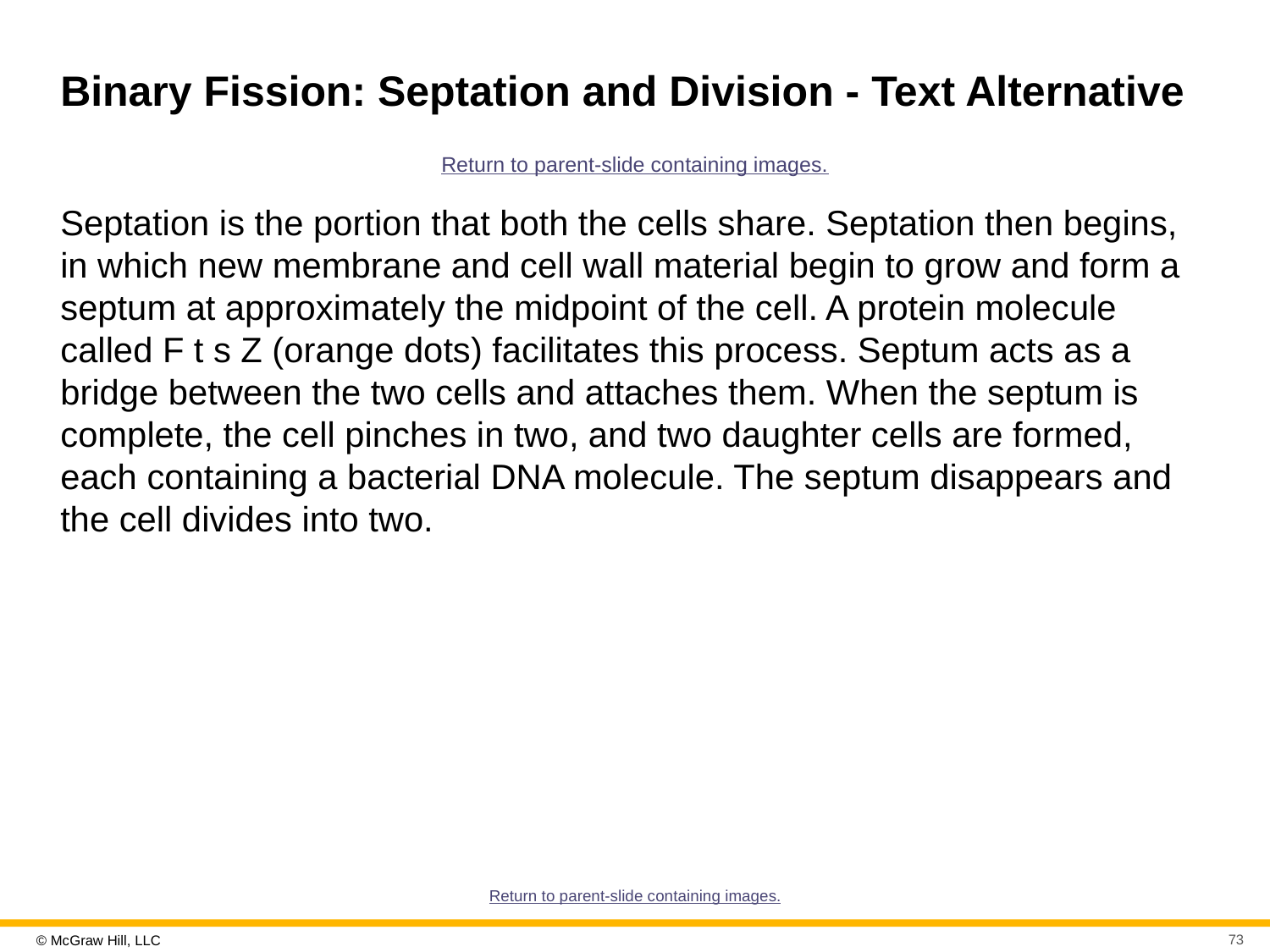

# Binary Fission: Septation and Division - Text Alternative
Return to parent-slide containing images.
Septation is the portion that both the cells share. Septation then begins, in which new membrane and cell wall material begin to grow and form a septum at approximately the midpoint of the cell. A protein molecule called F t s Z (orange dots) facilitates this process. Septum acts as a bridge between the two cells and attaches them. When the septum is complete, the cell pinches in two, and two daughter cells are formed, each containing a bacterial DNA molecule. The septum disappears and the cell divides into two.
Return to parent-slide containing images.
73